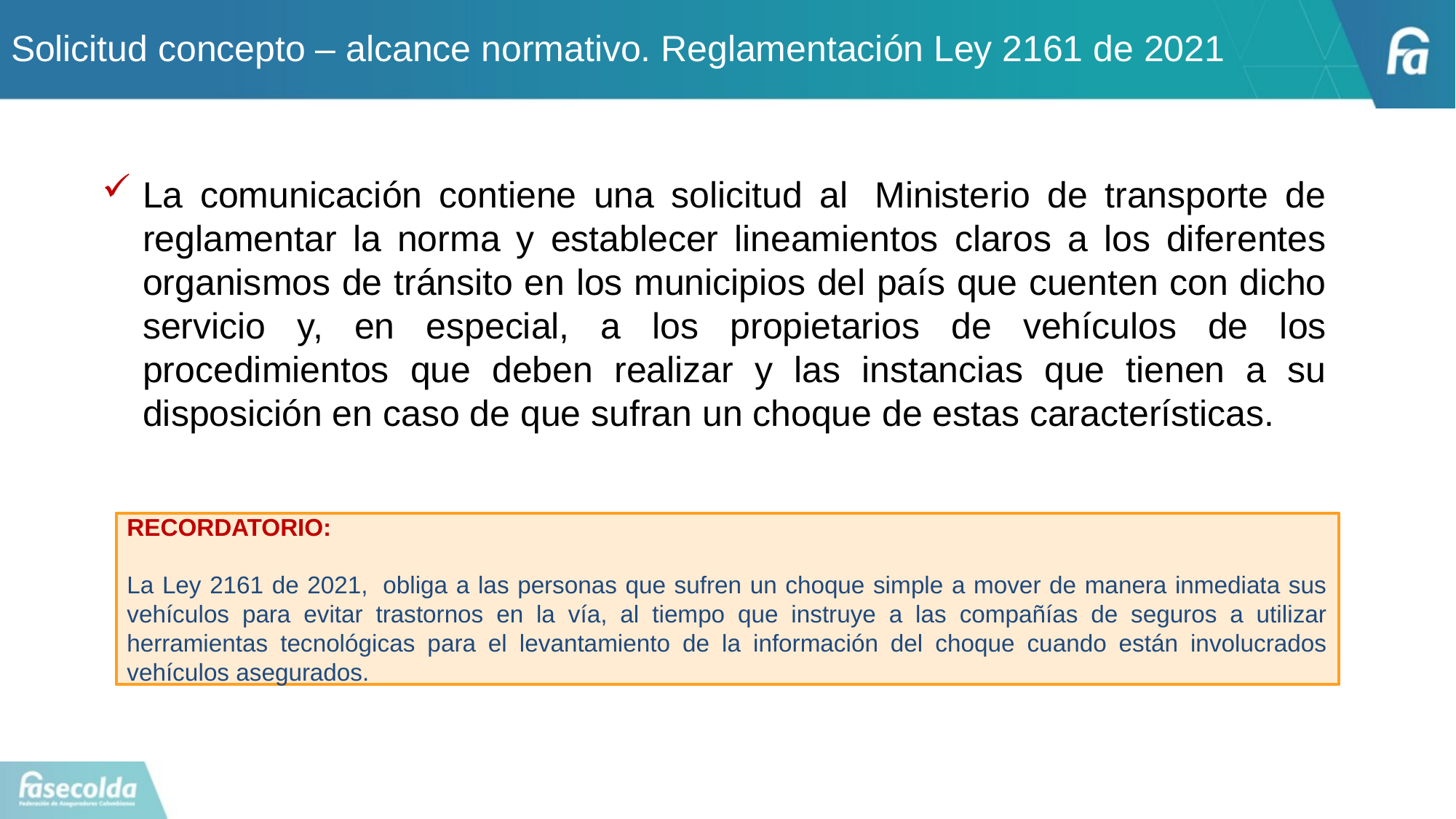

# Solicitud concepto – alcance normativo. Reglamentación Ley 2161 de 2021
La comunicación contiene una solicitud al  Ministerio de transporte de reglamentar la norma y establecer lineamientos claros a los diferentes organismos de tránsito en los municipios del país que cuenten con dicho servicio y, en especial, a los propietarios de vehículos de los procedimientos que deben realizar y las instancias que tienen a su disposición en caso de que sufran un choque de estas características.
RECORDATORIO:

La Ley 2161 de 2021,  obliga a las personas que sufren un choque simple a mover de manera inmediata sus vehículos para evitar trastornos en la vía, al tiempo que instruye a las compañías de seguros a utilizar herramientas tecnológicas para el levantamiento de la información del choque cuando están involucrados vehículos asegurados.